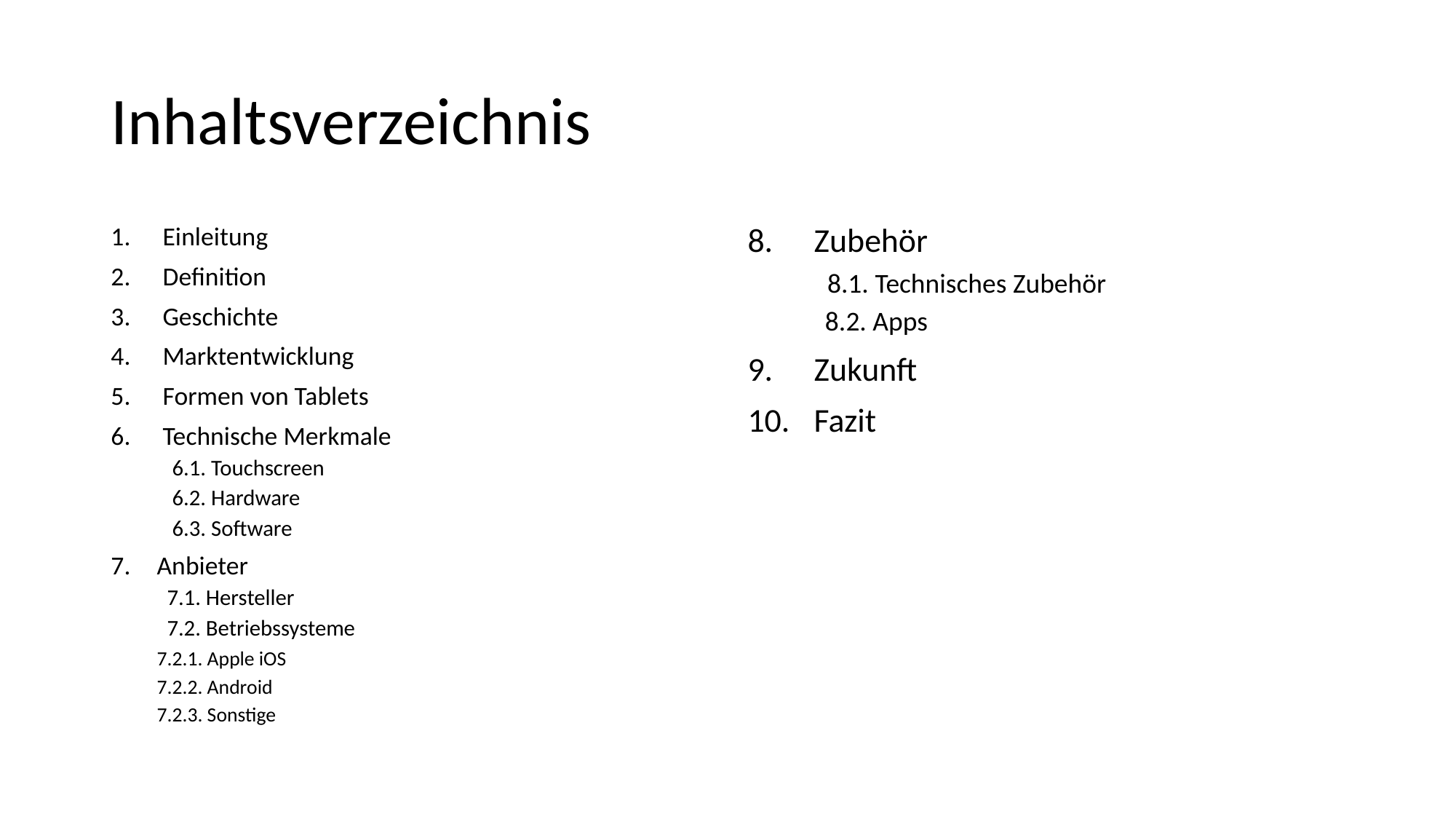

# Inhaltsverzeichnis
Einleitung
Definition
Geschichte
Marktentwicklung
Formen von Tablets
Technische Merkmale
   6.1. Touchscreen
   6.2. Hardware
   6.3. Software
Anbieter
  7.1. Hersteller
  7.2. Betriebssysteme
	7.2.1. Apple iOS
	7.2.2. Android
	7.2.3. Sonstige

Zubehör
   8.1. Technisches Zubehör
   8.2. Apps
Zukunft
Fazit